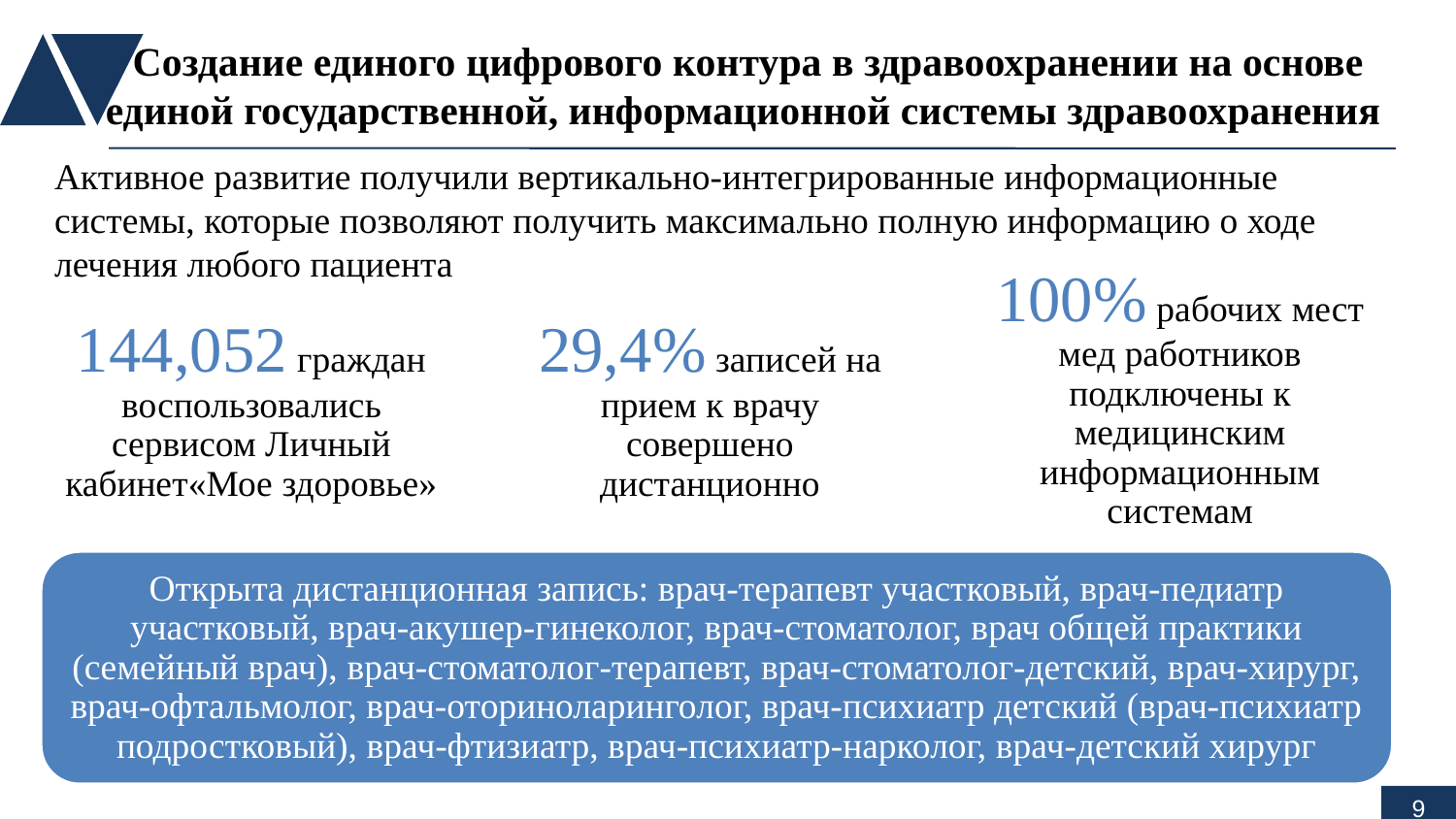

Создание единого цифрового контура в здравоохранении на основе единой государственной, информационной системы здравоохранения

Активное развитие получили вертикально-интегрированные информационные системы, которые позволяют получить максимально полную информацию о ходе лечения любого пациента
144,052 граждан воспользовались сервисом Личный кабинет«Мое здоровье»
29,4% записей на прием к врачу совершено дистанционно
100% рабочих мест мед работников подключены к медицинским информационным системам
Открыта дистанционная запись: врач-терапевт участковый, врач-педиатр участковый, врач-акушер-гинеколог, врач-стоматолог, врач общей практики (семейный врач), врач-стоматолог-терапевт, врач-стоматолог-детский, врач-хирург, врач-офтальмолог, врач-оториноларинголог, врач-психиатр детский (врач-психиатр подростковый), врач-фтизиатр, врач-психиатр-нарколог, врач-детский хирург
9